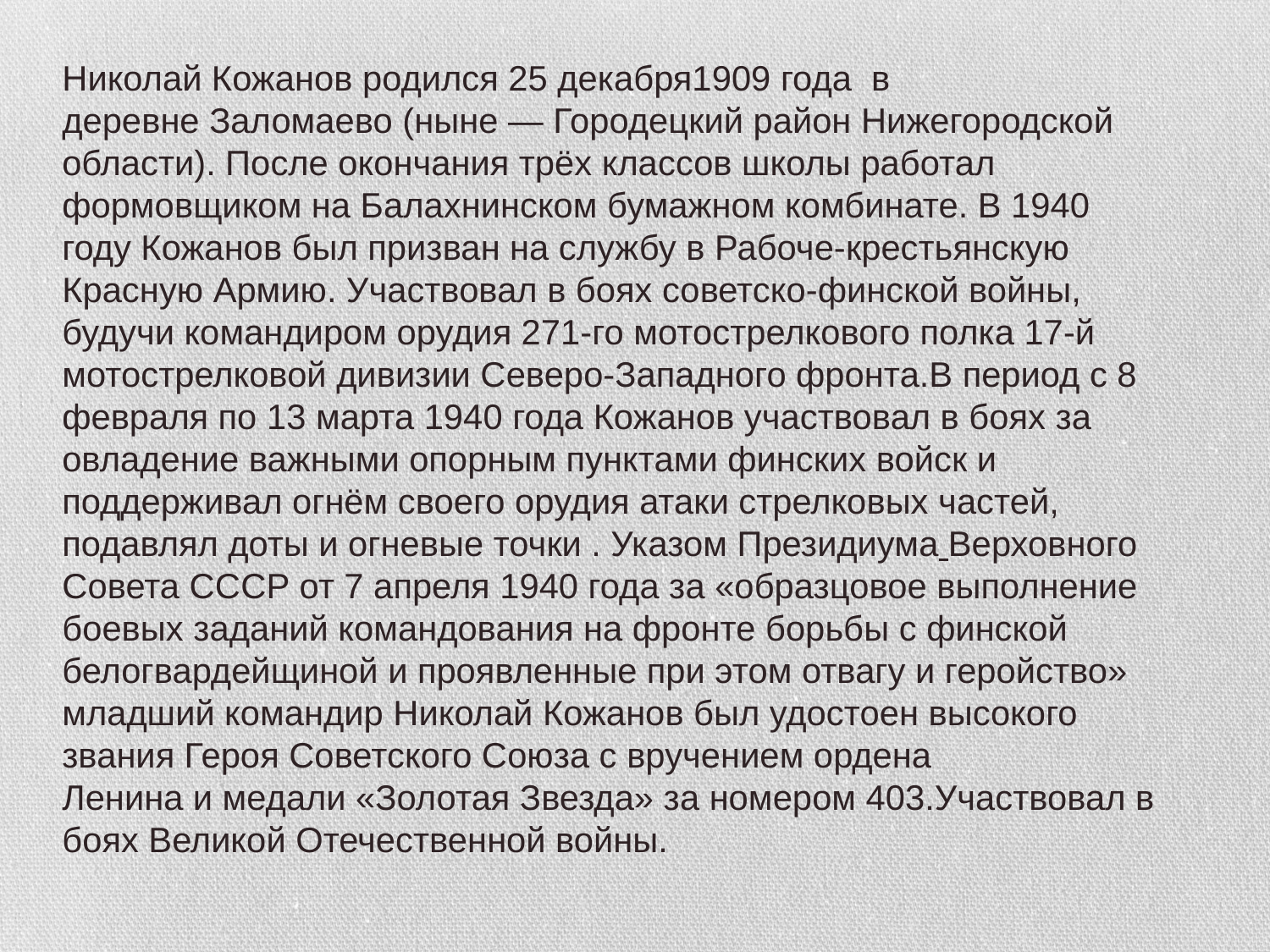

Николай Кожанов родился 25 декабря1909 года  в деревне Заломаево (ныне — Городецкий район Нижегородской области). После окончания трёх классов школы работал формовщиком на Балахнинском бумажном комбинате. В 1940 году Кожанов был призван на службу в Рабоче-крестьянскую Красную Армию. Участвовал в боях советско-финской войны, будучи командиром орудия 271-го мотострелкового полка 17-й мотострелковой дивизии Северо-Западного фронта.В период с 8 февраля по 13 марта 1940 года Кожанов участвовал в боях за овладение важными опорным пунктами финских войск и поддерживал огнём своего орудия атаки стрелковых частей, подавлял доты и огневые точки . Указом Президиума Верховного Совета СССР от 7 апреля 1940 года за «образцовое выполнение боевых заданий командования на фронте борьбы с финской белогвардейщиной и проявленные при этом отвагу и геройство» младший командир Николай Кожанов был удостоен высокого звания Героя Советского Союза с вручением ордена Ленина и медали «Золотая Звезда» за номером 403.Участвовал в боях Великой Отечественной войны.